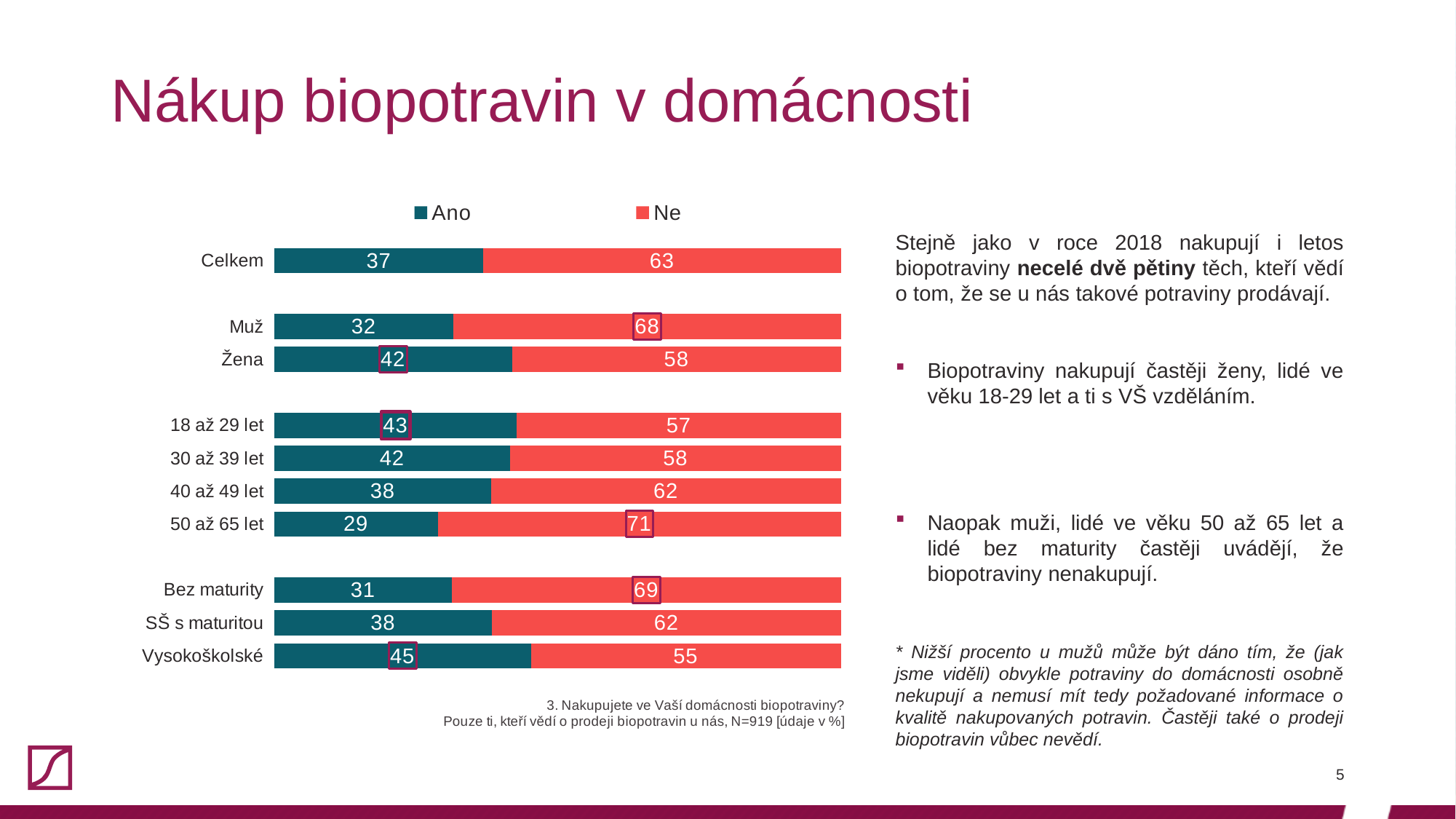

# Nákup biopotravin v domácnosti

### Chart

| Category | Ano | Ne |
|---|---|---|
| Celkem | 36.88792165397171 | 63.11207834602829 |
|  | None | None |
| Muž | 31.63716814159292 | 68.36283185840708 |
| Žena | 41.97002141327623 | 58.02997858672377 |
|  | None | None |
| 18 až 29 let | 42.78606965174129 | 57.2139303482587 |
| 30 až 39 let | 41.62679425837321 | 58.3732057416268 |
| 40 až 49 let | 38.23529411764706 | 61.76470588235294 |
| 50 až 65 let | 28.852459016393446 | 71.14754098360656 |
|  | None | None |
| Bez maturity | 31.31578947368421 | 68.6842105263158 |
| SŠ s maturitou | 38.39541547277937 | 61.60458452722063 |
| Vysokoškolské | 45.26315789473684 | 54.736842105263165 |
Stejně jako v roce 2018 nakupují i letos biopotraviny necelé dvě pětiny těch, kteří vědí o tom, že se u nás takové potraviny prodávají.

Biopotraviny nakupují častěji ženy, lidé ve věku 18-29 let a ti s VŠ vzděláním.

Naopak muži, lidé ve věku 50 až 65 let a lidé bez maturity častěji uvádějí, že biopotraviny nenakupují.

* Nižší procento u mužů může být dáno tím, že (jak jsme viděli) obvykle potraviny do domácnosti osobně nekupují a nemusí mít tedy požadované informace o kvalitě nakupovaných potravin. Častěji také o prodeji biopotravin vůbec nevědí.
5